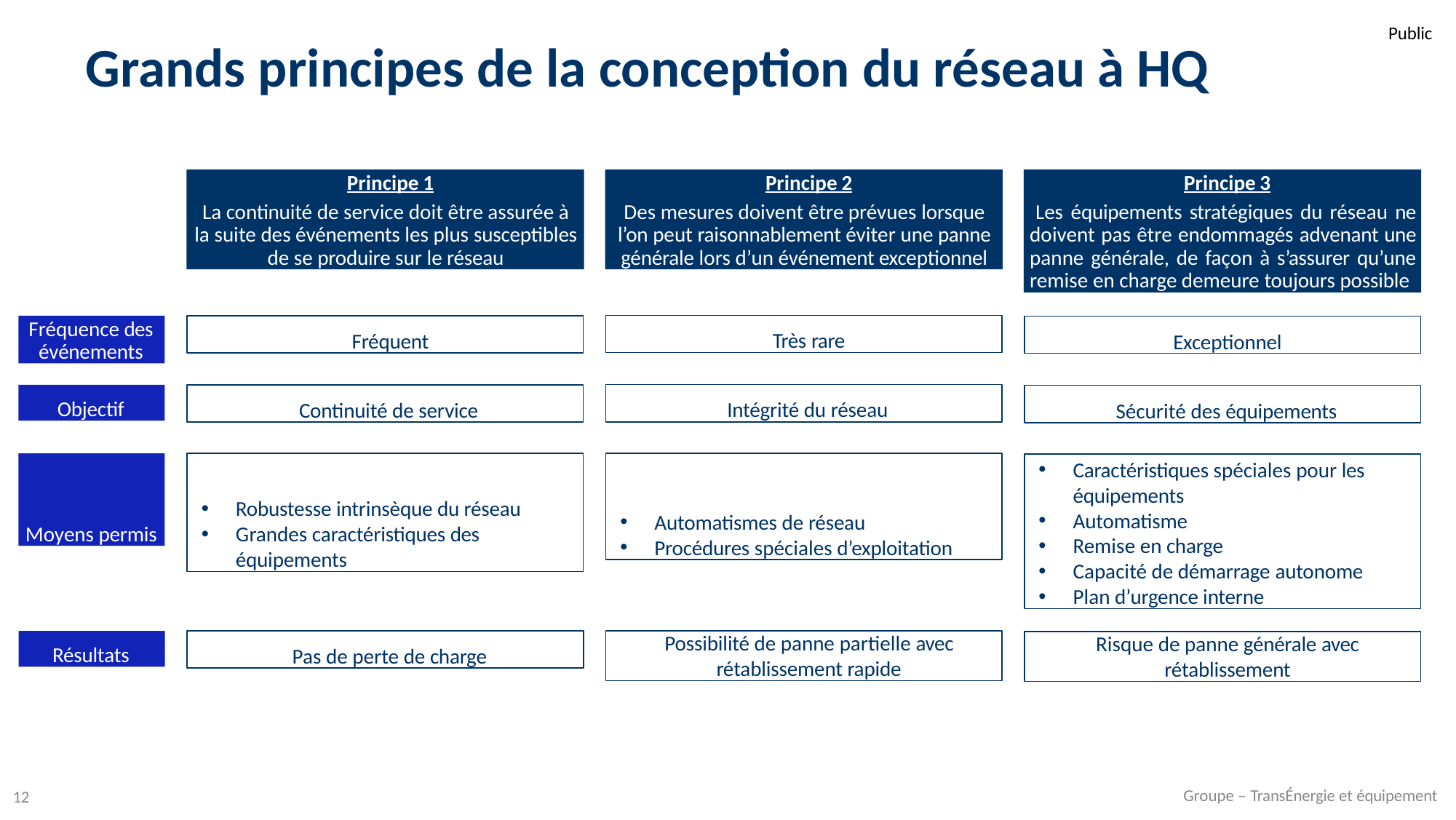

Public
# Grands principes de la conception du réseau à HQ
Principe 1
La continuité de service doit être assurée à la suite des événements les plus susceptibles de se produire sur le réseau
Principe 2
Des mesures doivent être prévues lorsque l’on peut raisonnablement éviter une panne générale lors d’un événement exceptionnel
Principe 3
Les équipements stratégiques du réseau ne doivent pas être endommagés advenant une panne générale, de façon à s’assurer qu’une remise en charge demeure toujours possible
Très rare
Fréquence des événements
Fréquent
Exceptionnel
Intégrité du réseau
Objectif
Continuité de service
Sécurité des équipements

Automatismes de réseau
Procédures spéciales d’exploitation

Moyens permis

Robustesse intrinsèque du réseau
Grandes caractéristiques des équipements
Caractéristiques spéciales pour les équipements
Automatisme
Remise en charge
Capacité de démarrage autonome
Plan d’urgence interne
Possibilité de panne partielle avec
rétablissement rapide
Résultats
Pas de perte de charge
Risque de panne générale avec
rétablissement
Groupe – TransÉnergie et équipement
12